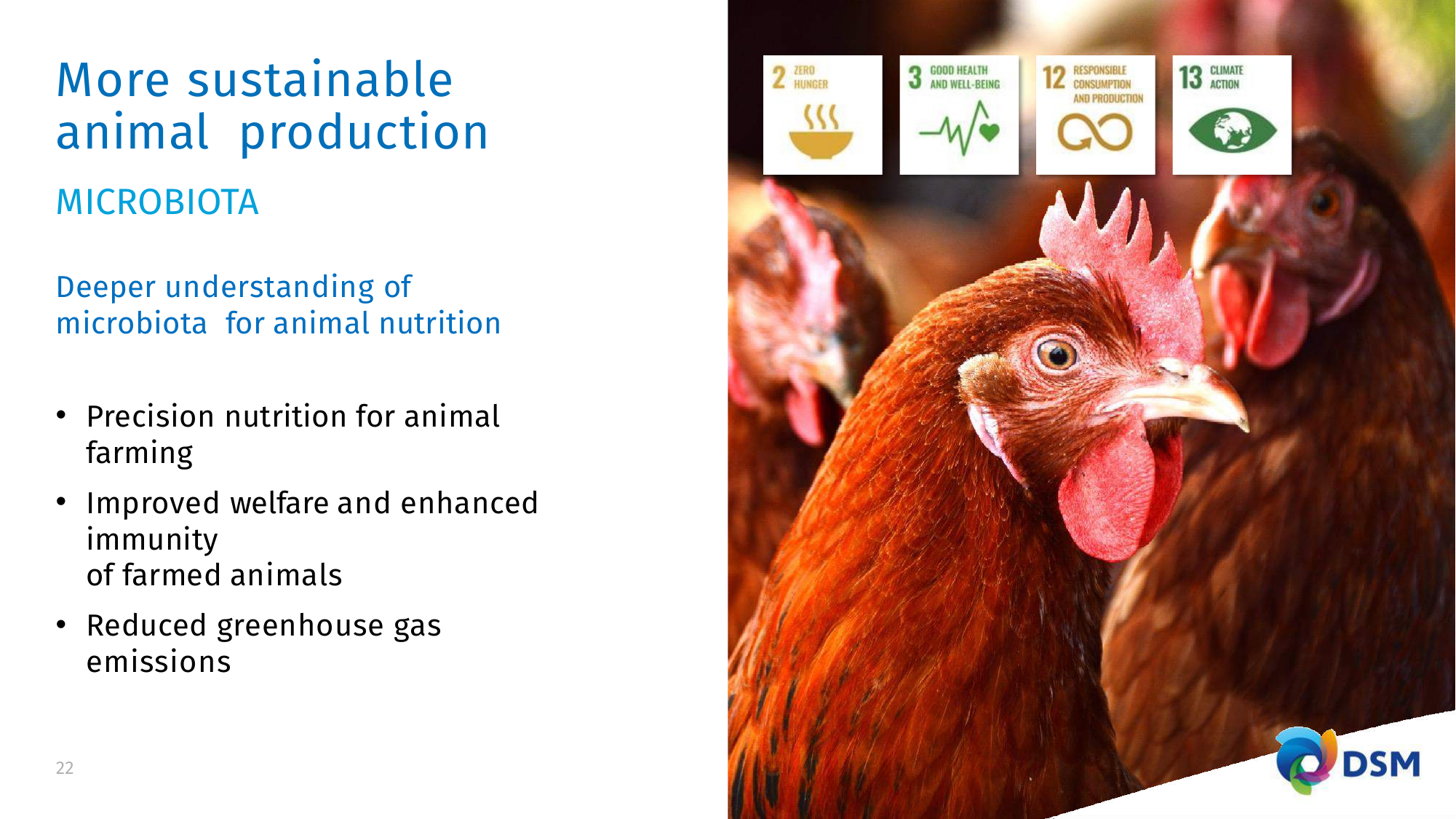

# More sustainable animal  production
MICROBIOTA

Deeper understanding of microbiota  for animal nutrition

Precision nutrition for animal farming
Improved welfare and enhanced immunity
of farmed animals
Reduced greenhouse gas emissions
22